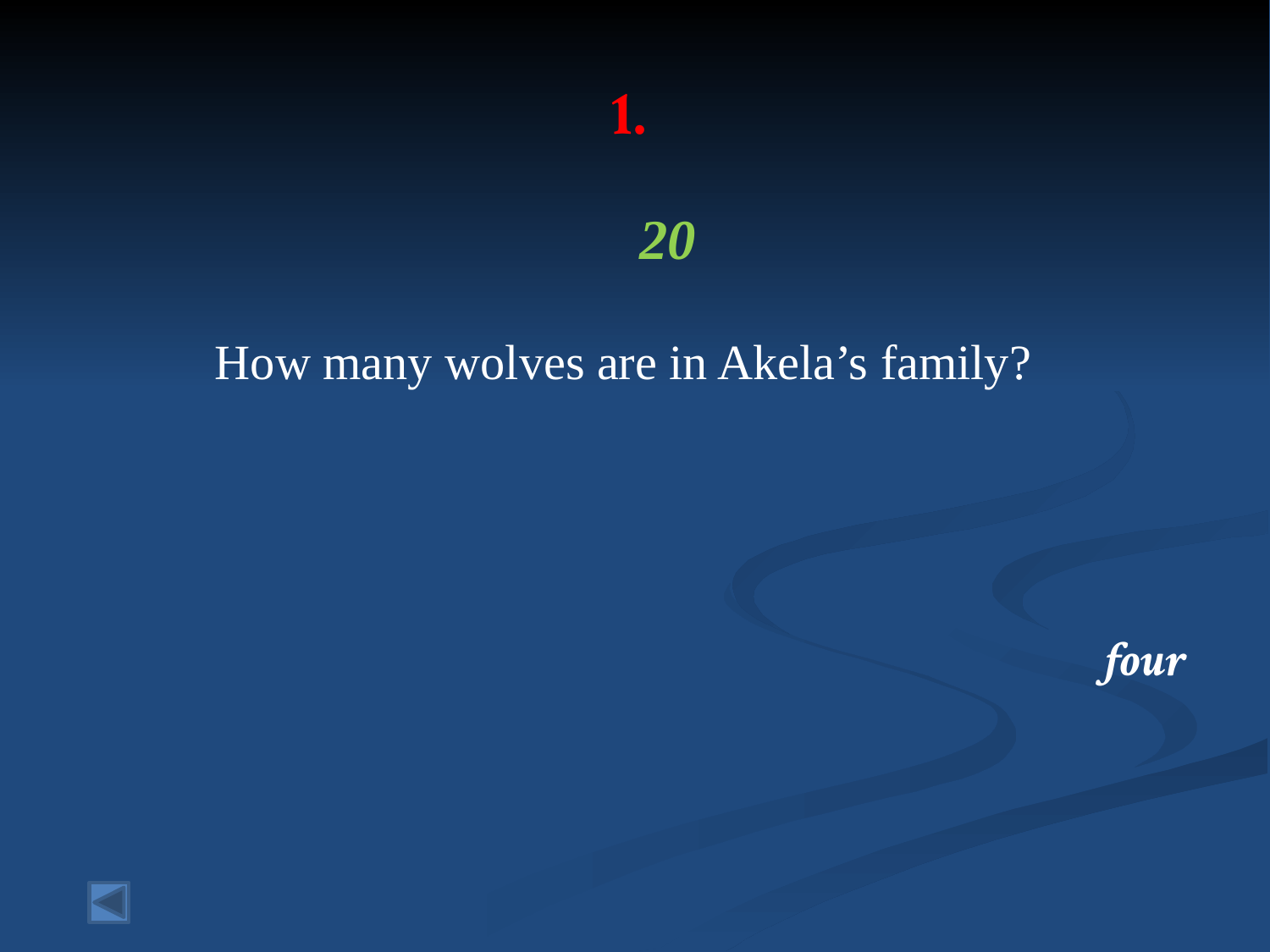

# 1.
20

      How many wolves are in Akela’s family?

four